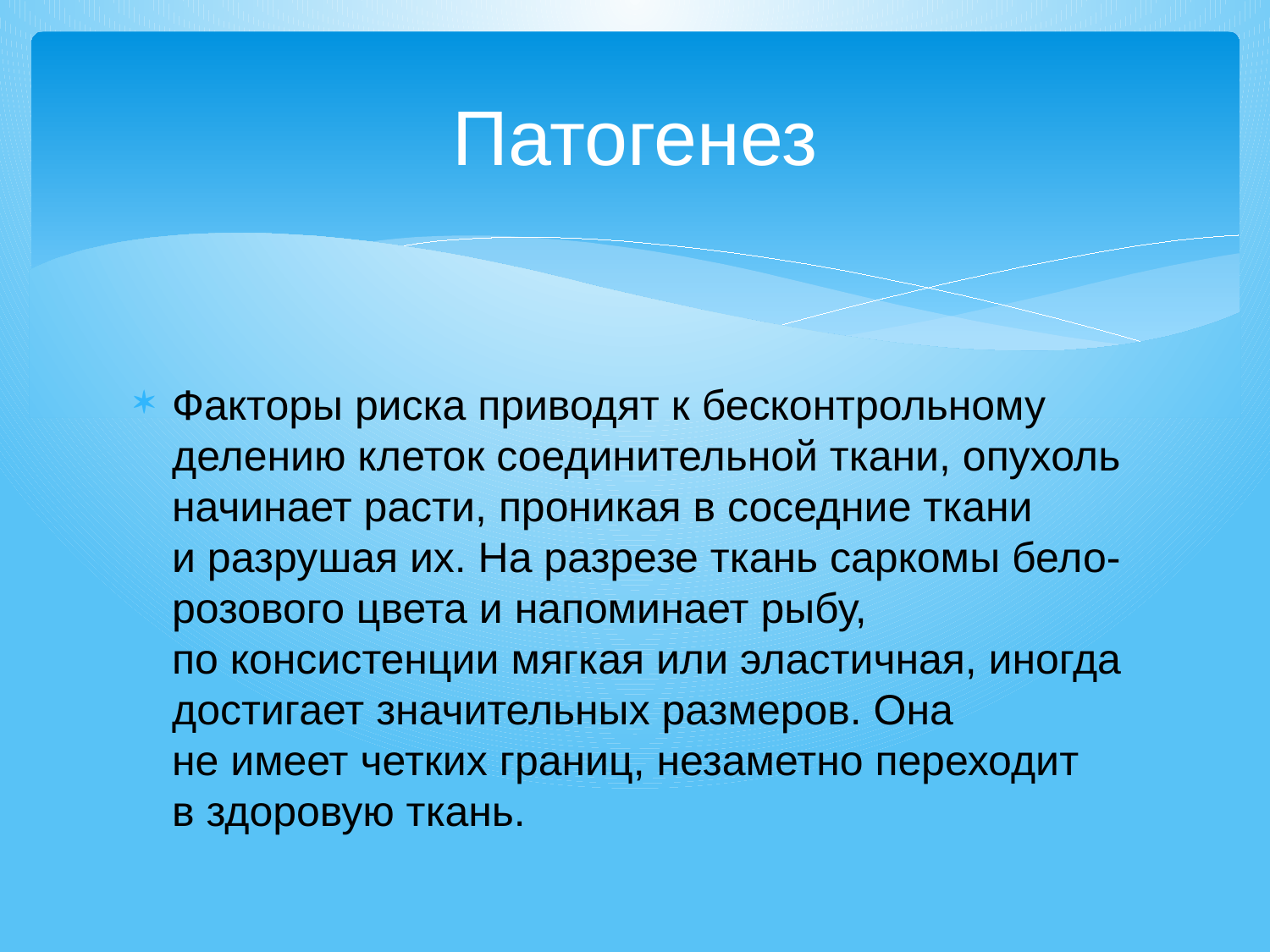

# Патогенез
Факторы риска приводят к бесконтрольному делению клеток соединительной ткани, опухоль начинает расти, проникая в соседние ткани и разрушая их. На разрезе ткань саркомы бело-розового цвета и напоминает рыбу, по консистенции мягкая или эластичная, иногда достигает значительных размеров. Она не имеет четких границ, незаметно переходит в здоровую ткань.